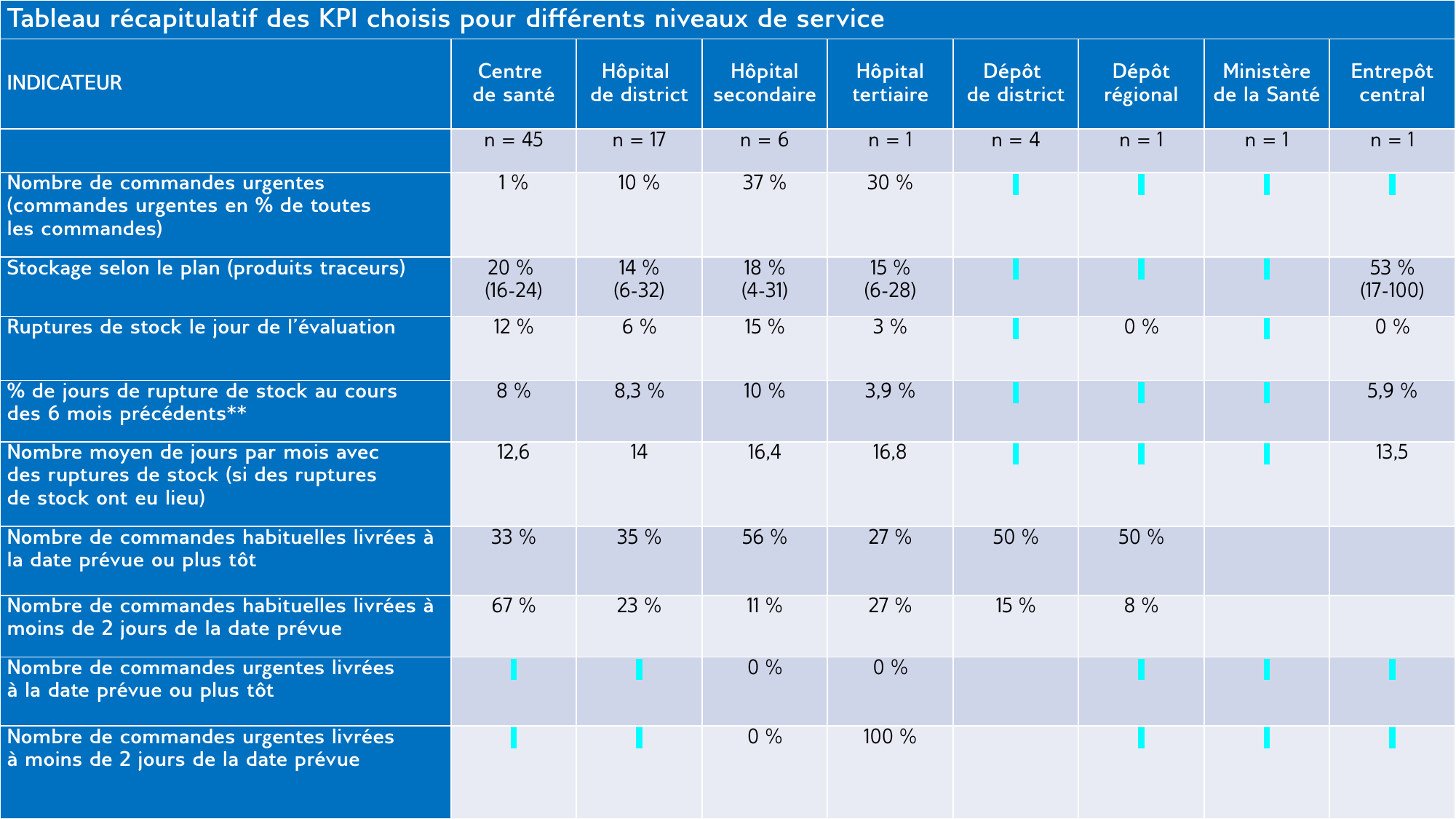

| Tableau récapitulatif des KPI choisis pour différents niveaux de service |  |  |  |  |  |  |  |  |
| --- | --- | --- | --- | --- | --- | --- | --- | --- |
| INDICATEUR | Centre de santé | Hôpital de district | Hôpital secondaire | Hôpital tertiaire | Dépôt de district | Dépôt régional | Ministère de la Santé | Entrepôt central |
|  | n = 45 | n = 17 | n = 6 | n = 1 | n = 4 | n = 1 | n = 1 | n = 1 |
| Nombre de commandes urgentes (commandes urgentes en % de toutes les commandes) | 1 % | 10 % | 37 % | 30 % |  |  |  |  |
| Stockage selon le plan (produits traceurs) | 20 % (16-24) | 14 % (6-32) | 18 % (4-31) | 15 % (6-28) |  |  |  | 53 % (17-100) |
| Ruptures de stock le jour de l’évaluation | 12 % | 6 % | 15 % | 3 % |  | 0 % |  | 0 % |
| % de jours de rupture de stock au cours des 6 mois précédents\*\* | 8 % | 8,3 % | 10 % | 3,9 % |  |  |  | 5,9 % |
| Nombre moyen de jours par mois avec des ruptures de stock (si des ruptures de stock ont eu lieu) | 12,6 | 14 | 16,4 | 16,8 |  |  |  | 13,5 |
| Nombre de commandes habituelles livrées à la date prévue ou plus tôt | 33 % | 35 % | 56 % | 27 % | 50 % | 50 % |  |  |
| Nombre de commandes habituelles livrées à moins de 2 jours de la date prévue | 67 % | 23 % | 11 % | 27 % | 15 % | 8 % |  |  |
| Nombre de commandes urgentes livrées à la date prévue ou plus tôt |  |  | 0 % | 0 % |  |  |  |  |
| Nombre de commandes urgentes livrées à moins de 2 jours de la date prévue |  |  | 0 % | 100 % |  |  |  |  |